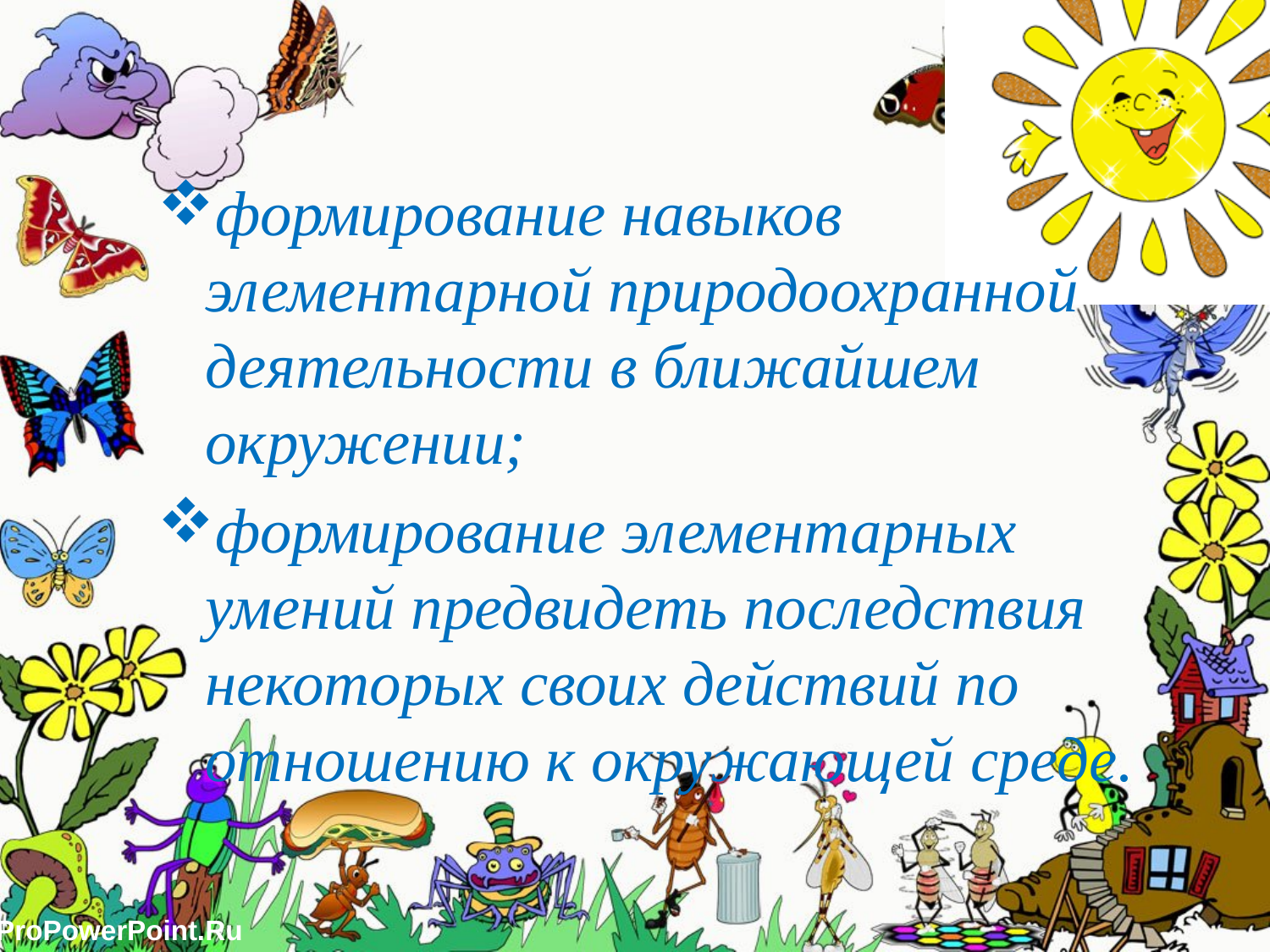

формирование навыков элементарной природоохранной деятельности в ближайшем окружении;
формирование элементарных умений предвидеть последствия некоторых своих действий по отношению к окружающей среде.